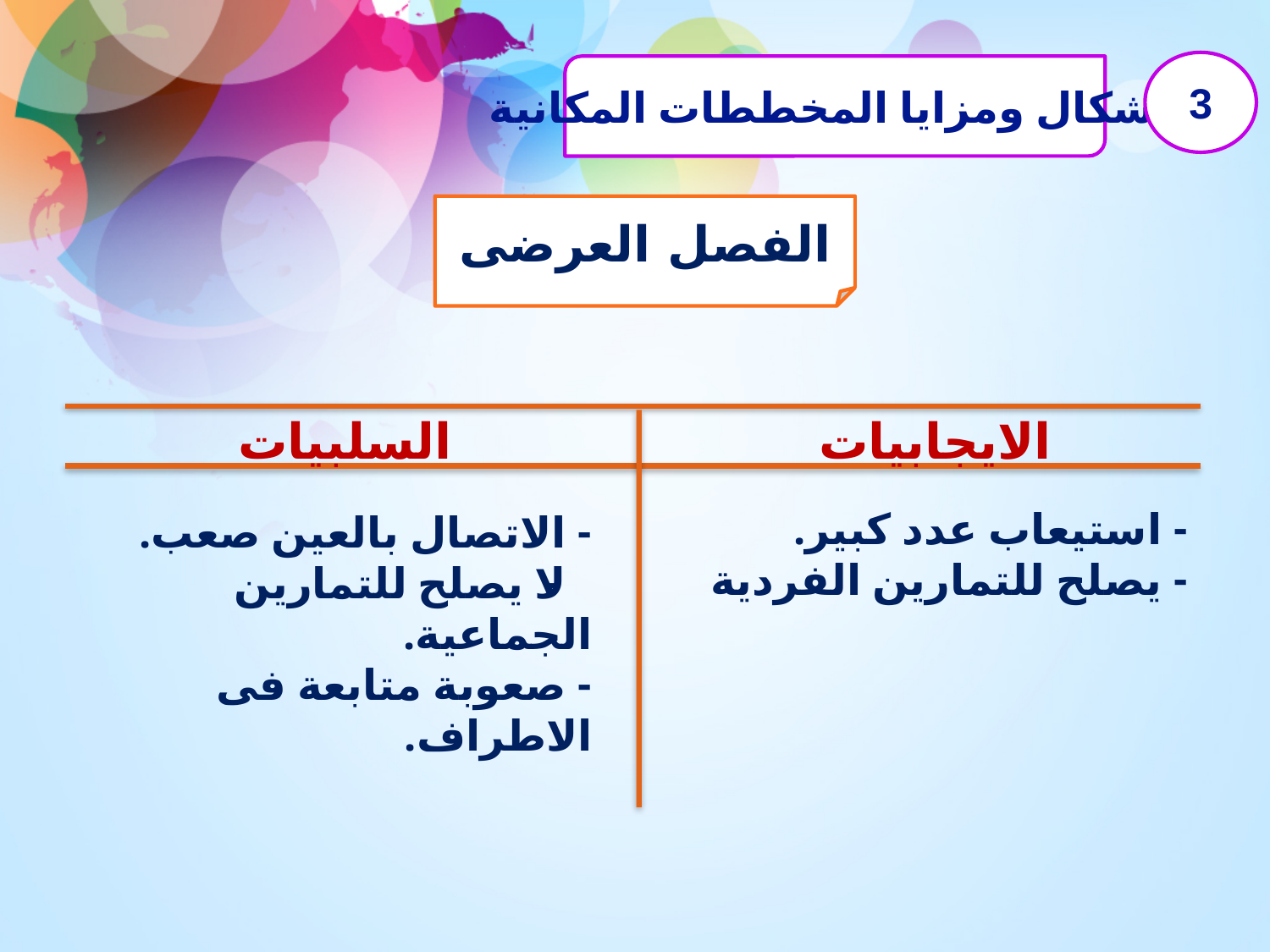

3
اشكال ومزايا المخططات المكانية
الفصل العرضى
السلبيات
الايجابيات
- استيعاب عدد كبير.
- يصلح للتمارين الفردية
- الاتصال بالعين صعب.
- لا يصلح للتمارين الجماعية.
- صعوبة متابعة فى الاطراف.